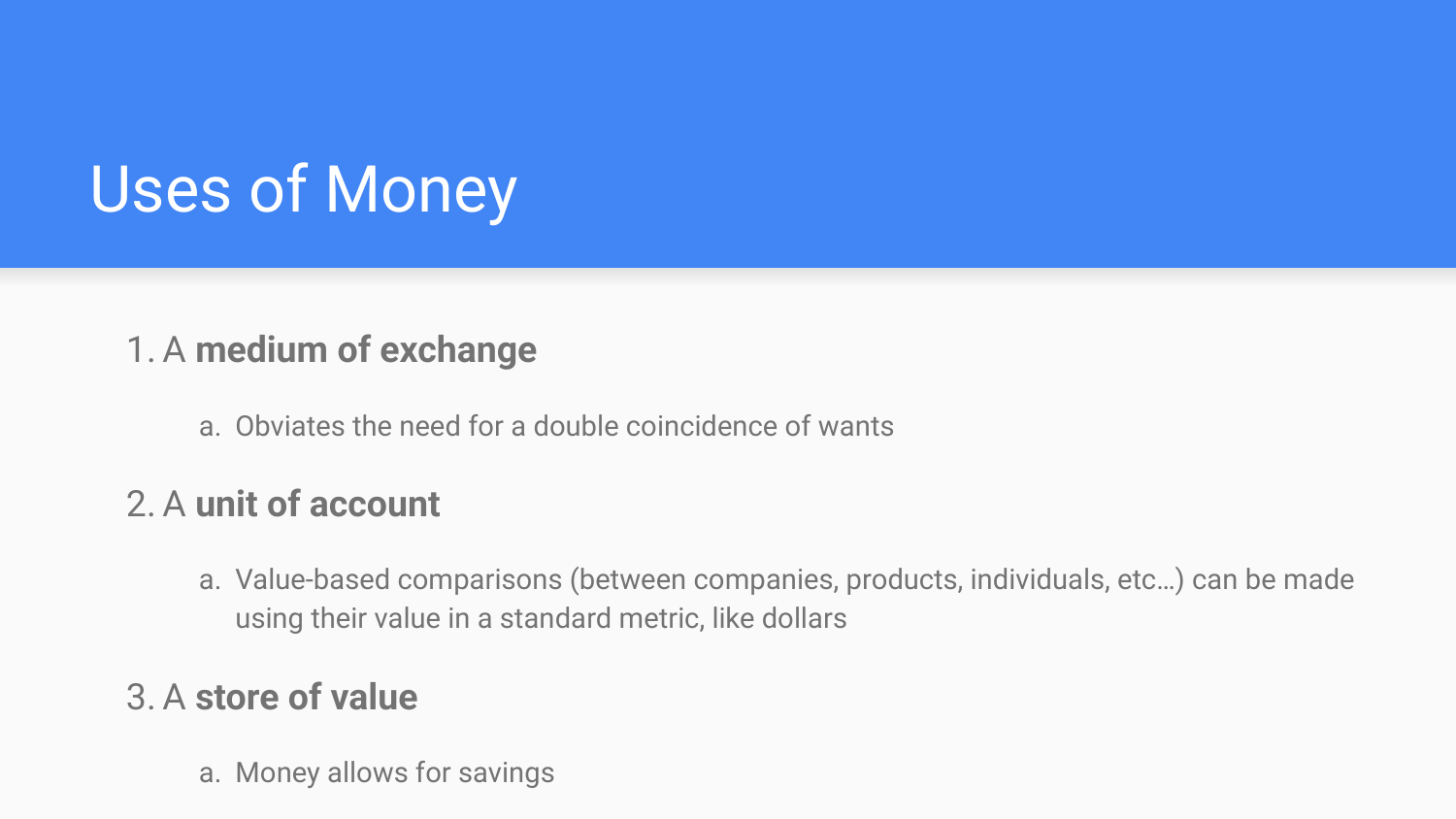

# Uses of Money
A medium of exchange
Obviates the need for a double coincidence of wants
A unit of account
Value-based comparisons (between companies, products, individuals, etc…) can be made using their value in a standard metric, like dollars
A store of value
Money allows for savings
This function is undermined by inflation but bolstered by deflation